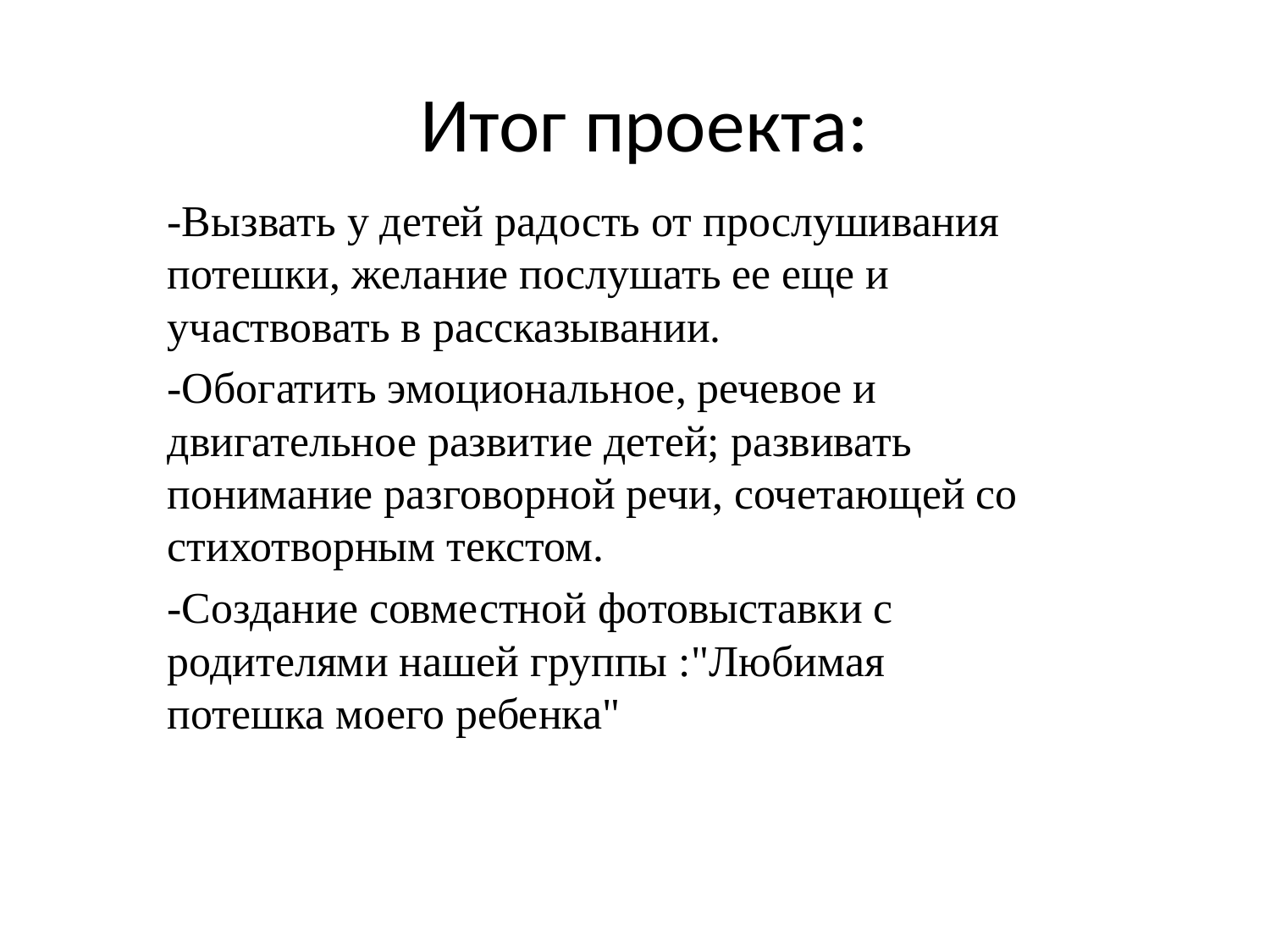

# Итог проекта:
-Вызвать у детей радость от прослушивания потешки, желание послушать ее еще и участвовать в рассказывании.
-Обогатить эмоциональное, речевое и двигательное развитие детей; развивать понимание разговорной речи, сочетающей со стихотворным текстом.
-Создание совместной фотовыставки с родителями нашей группы :"Любимая потешка моего ребенка"